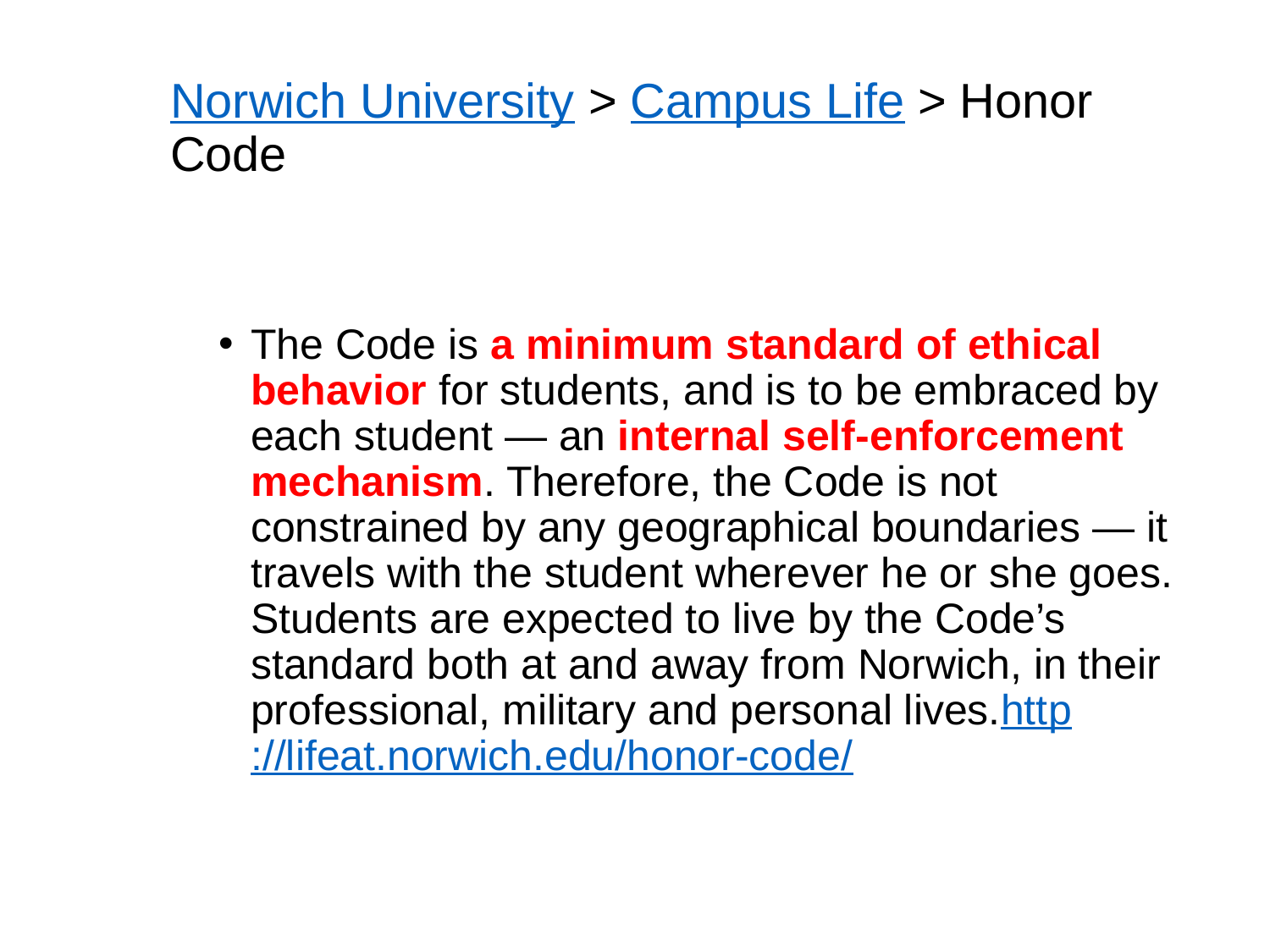

# Norwich University > Campus Life > Honor Code
The Code is a minimum standard of ethical behavior for students, and is to be embraced by each student — an internal self-enforcement mechanism. Therefore, the Code is not constrained by any geographical boundaries — it travels with the student wherever he or she goes. Students are expected to live by the Code’s standard both at and away from Norwich, in their professional, military and personal lives.http://lifeat.norwich.edu/honor-code/